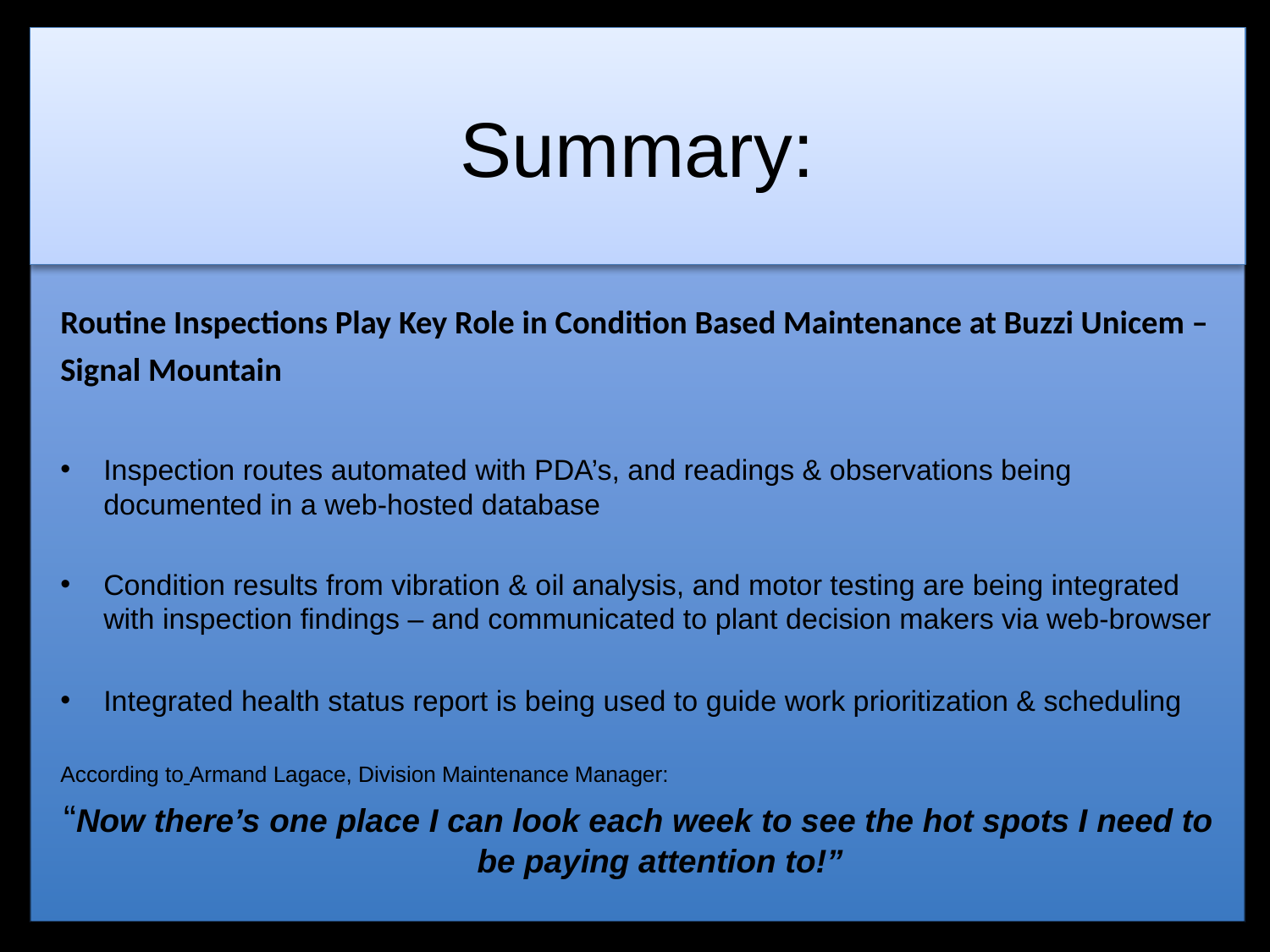

# Summary:
Routine Inspections Play Key Role in Condition Based Maintenance at Buzzi Unicem – Signal Mountain

Inspection routes automated with PDA’s, and readings & observations being documented in a web-hosted database

Condition results from vibration & oil analysis, and motor testing are being integrated with inspection findings – and communicated to plant decision makers via web-browser

Integrated health status report is being used to guide work prioritization & scheduling
According to Armand Lagace, Division Maintenance Manager:
“Now there’s one place I can look each week to see the hot spots I need to be paying attention to!”